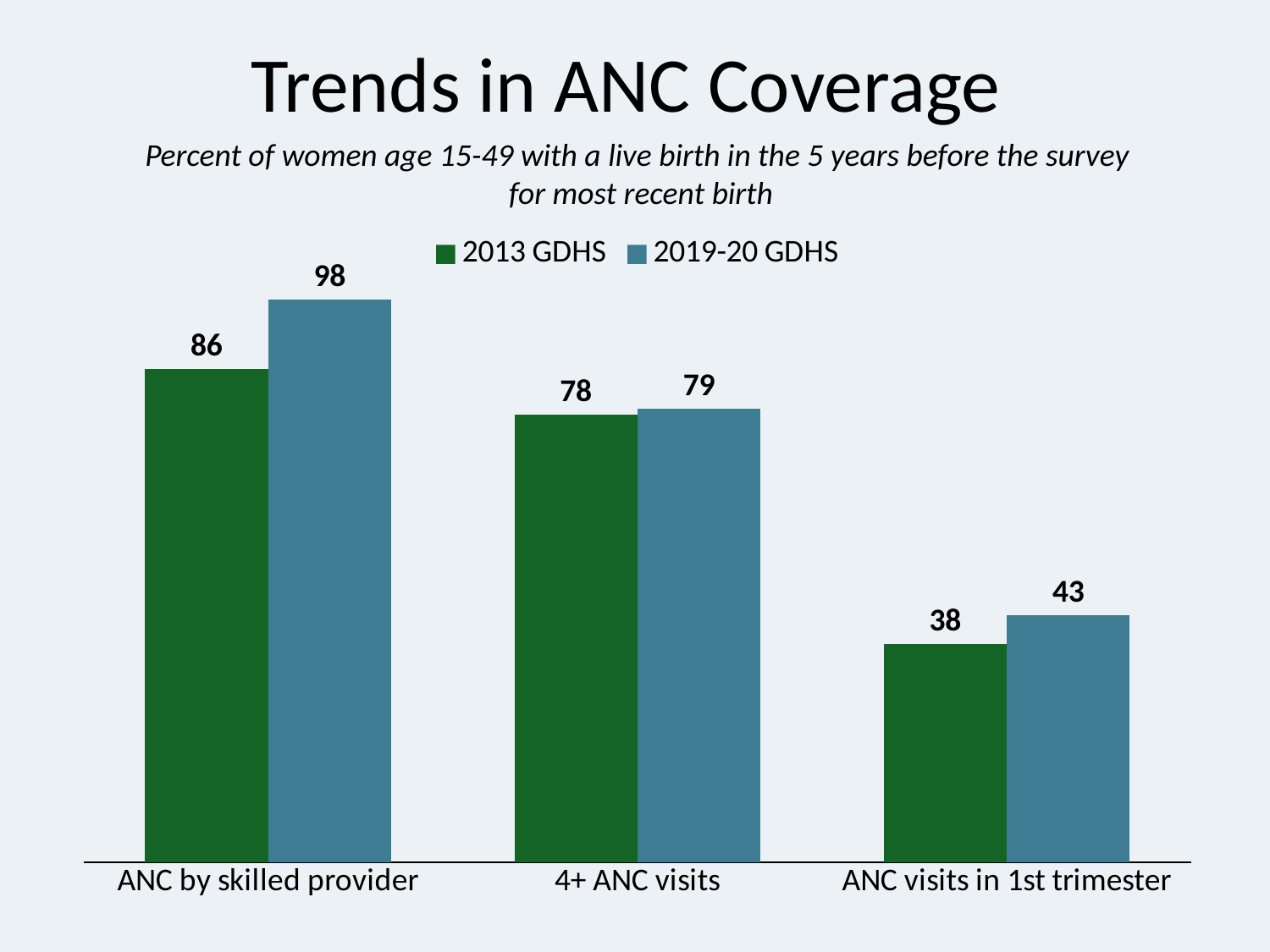

# Trends in ANC Coverage
Percent of women age 15-49 with a live birth in the 5 years before the survey
 for most recent birth

### Chart

| Category | 2013 GDHS | 2019-20 GDHS |
|---|---|---|
| ANC by skilled provider | 86.0 | 98.0 |
| 4+ ANC visits | 78.0 | 79.0 |
| ANC visits in 1st trimester | 38.0 | 43.0 |